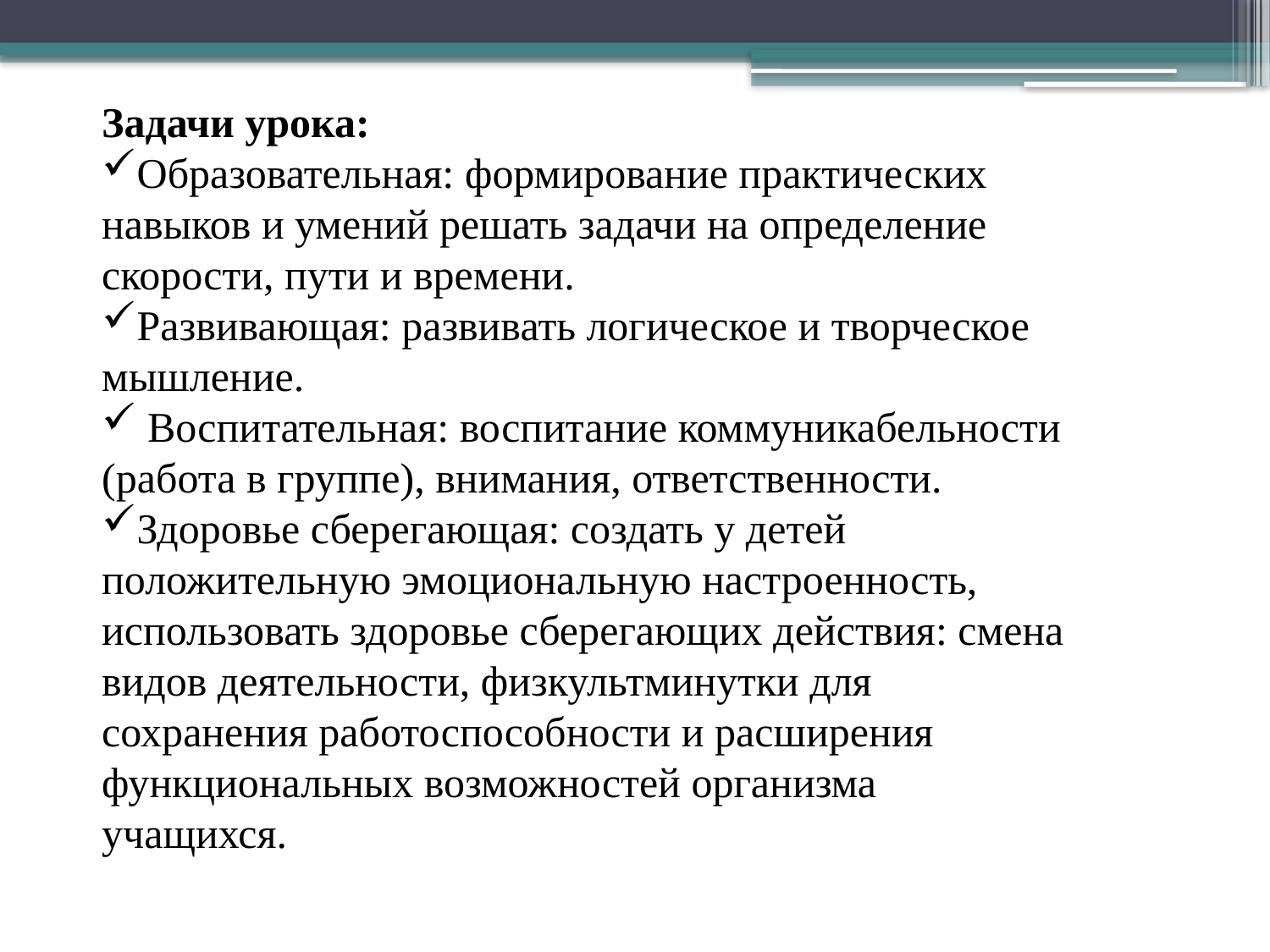

Задачи урока:
Образовательная: формирование практических навыков и умений решать задачи на определение скорости, пути и времени.
Развивающая: развивать логическое и творческое мышление.
 Воспитательная: воспитание коммуникабельности (работа в группе), внимания, ответственности.
Здоровье сберегающая: создать у детей положительную эмоциональную настроенность, использовать здоровье сберегающих действия: смена видов деятельности, физкультминутки для сохранения работоспособности и расширения функциональных возможностей организма учащихся.